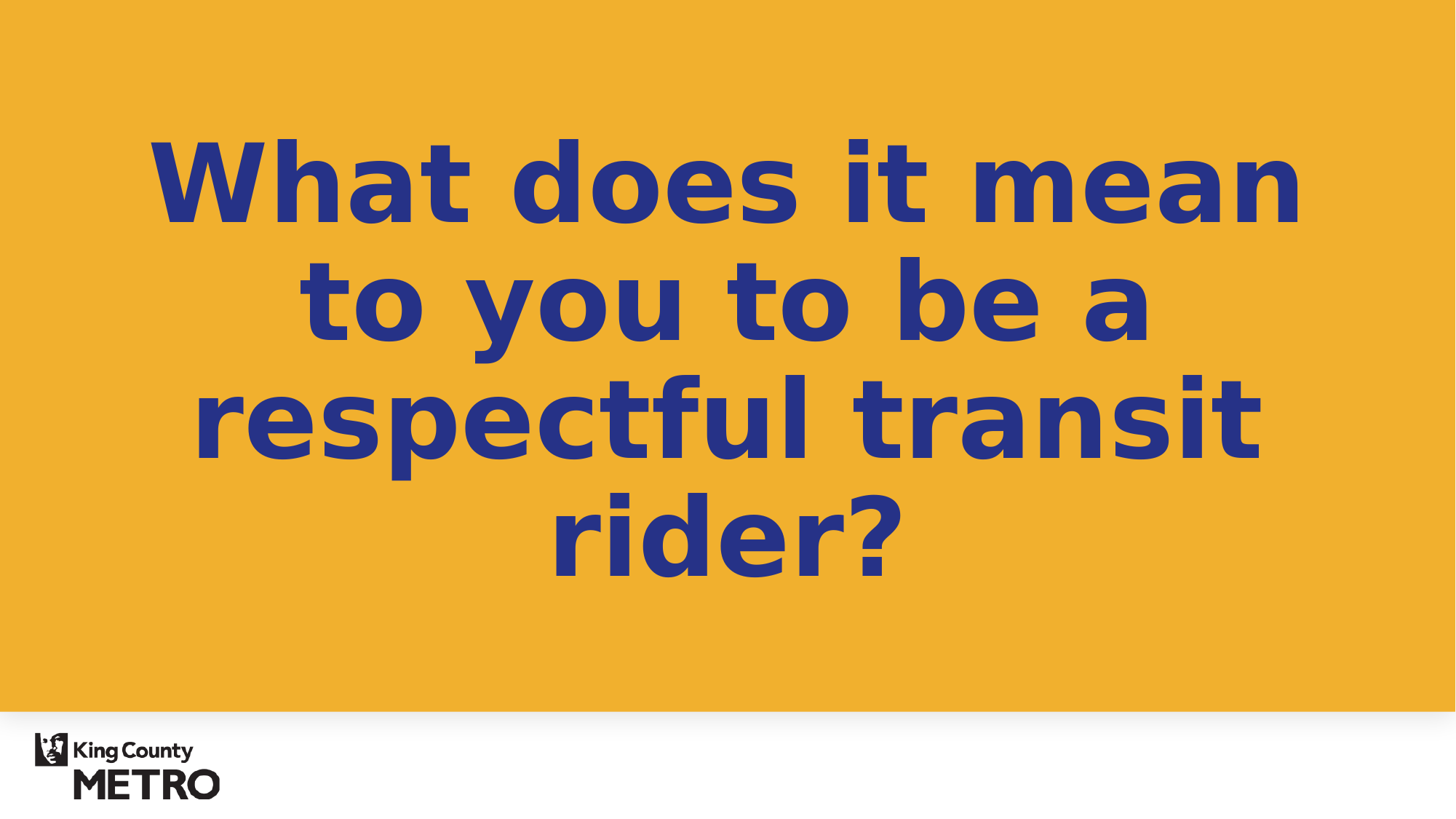

What does it mean
to you to be a respectful transit rider?